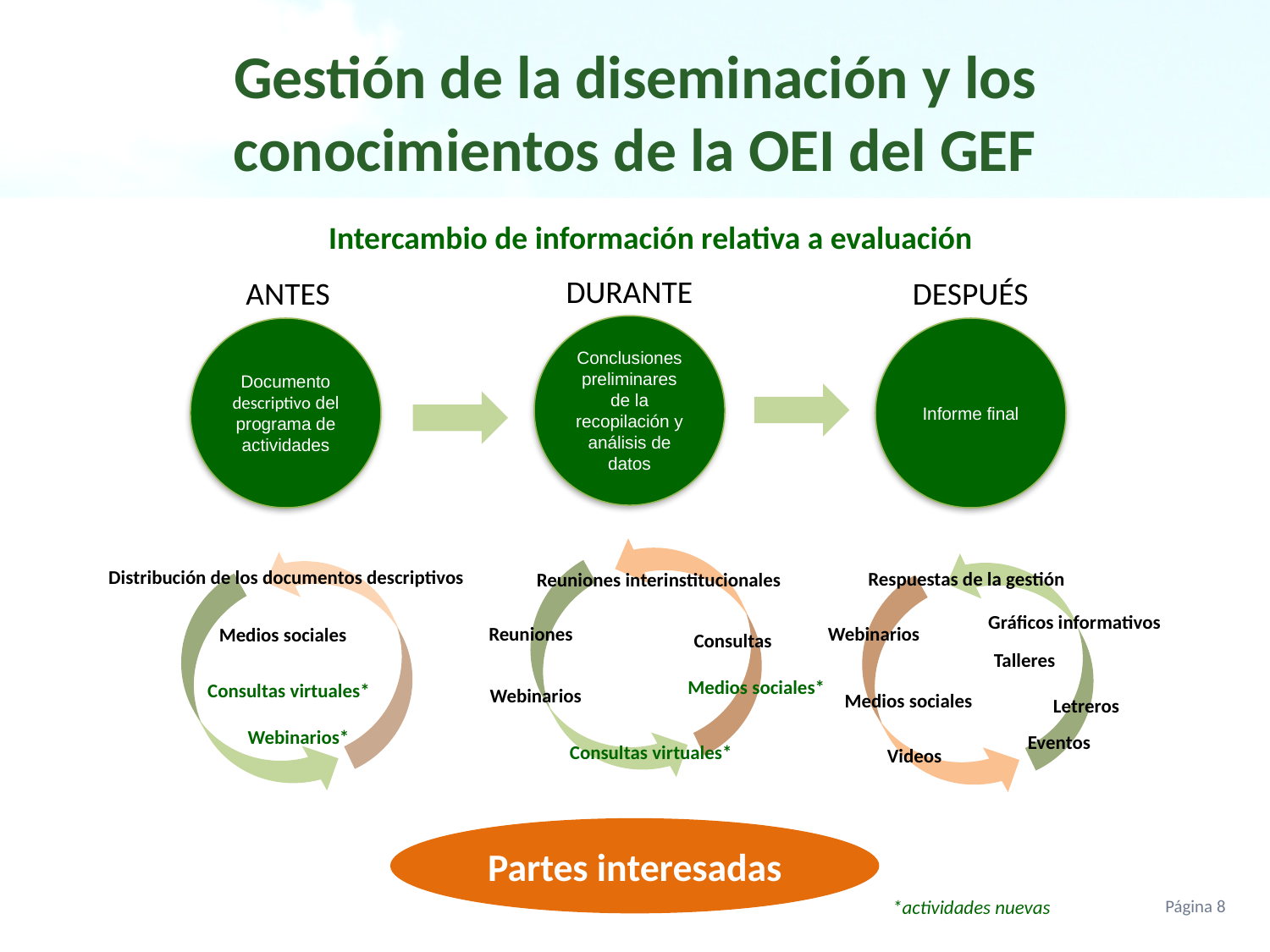

# Gestión de la diseminación y los conocimientos de la OEI del GEF

Intercambio de información relativa a evaluación
DURANTE
ANTES
DESPUÉS
Conclusiones preliminares de la recopilación y análisis de datos
Documento descriptivo del programa de actividades
Informe final

Distribución de los documentos descriptivos
Respuestas de la gestión
Reuniones interinstitucionales

Gráficos informativos
Reuniones
Webinarios
Medios sociales
Consultas

Talleres

Medios sociales*
Consultas virtuales*
Webinarios
Medios sociales
Letreros
Webinarios*
Eventos
Consultas virtuales*
Videos
Partes interesadas
*actividades nuevas